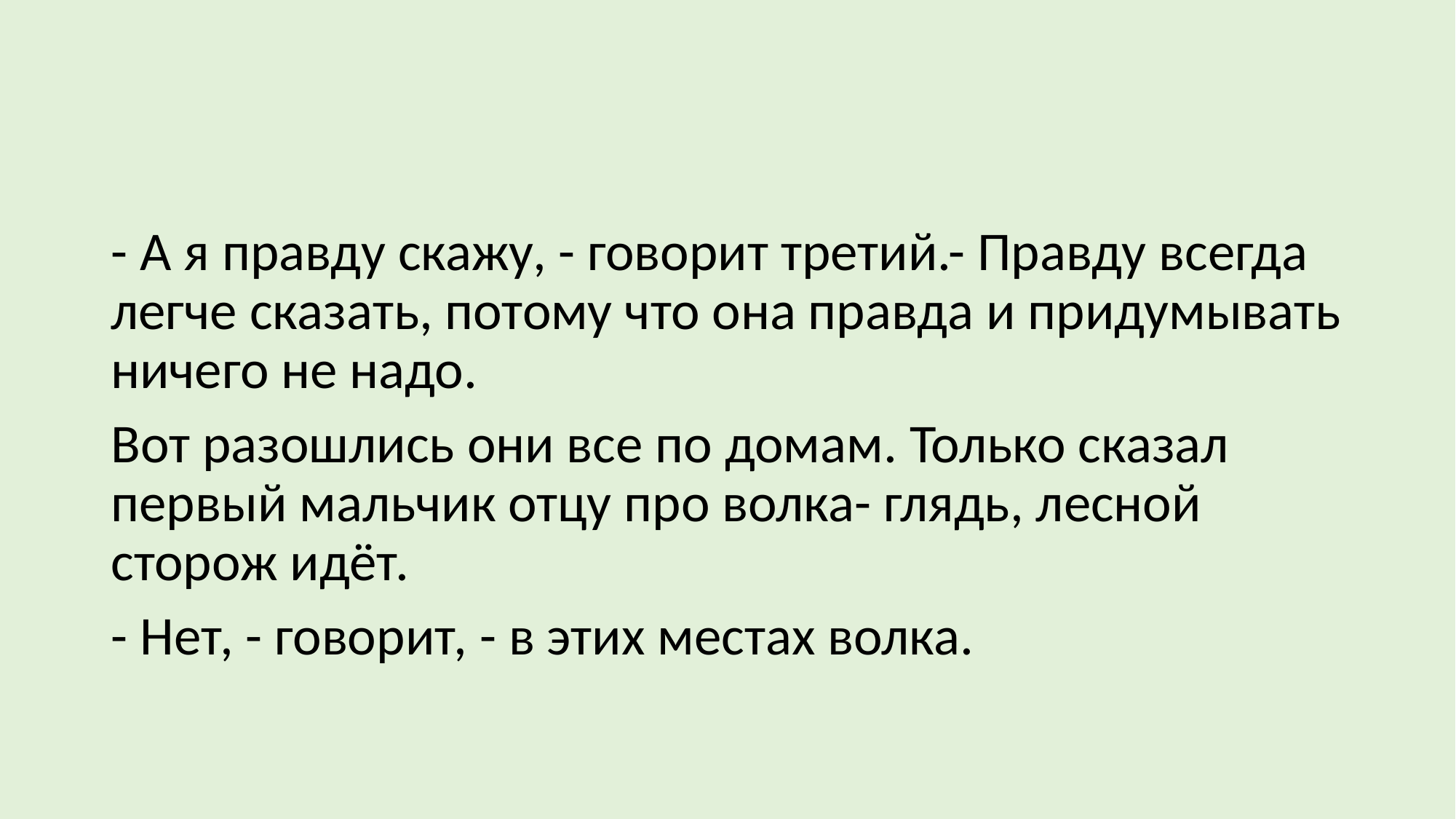

#
- А я правду скажу, - говорит третий.- Правду всегда легче сказать, потому что она правда и придумывать ничего не надо.
Вот разошлись они все по домам. Только сказал первый мальчик отцу про волка- глядь, лесной сторож идёт.
- Нет, - говорит, - в этих местах волка.